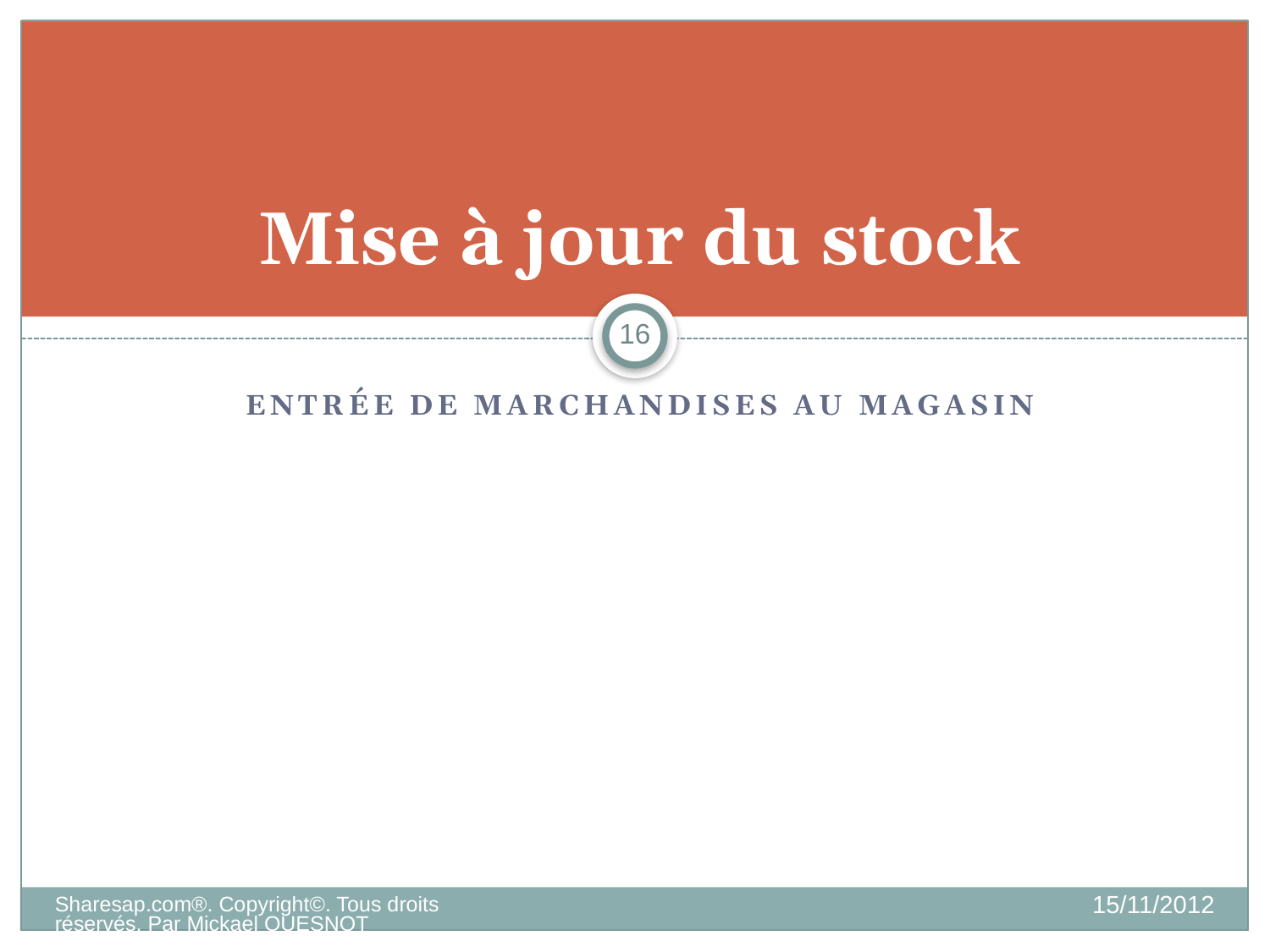

# Mise à jour du stock
16
Entrée de marchandises au magasin
15/11/2012
Sharesap.com®. Copyright©. Tous droits réservés. Par Mickael QUESNOT